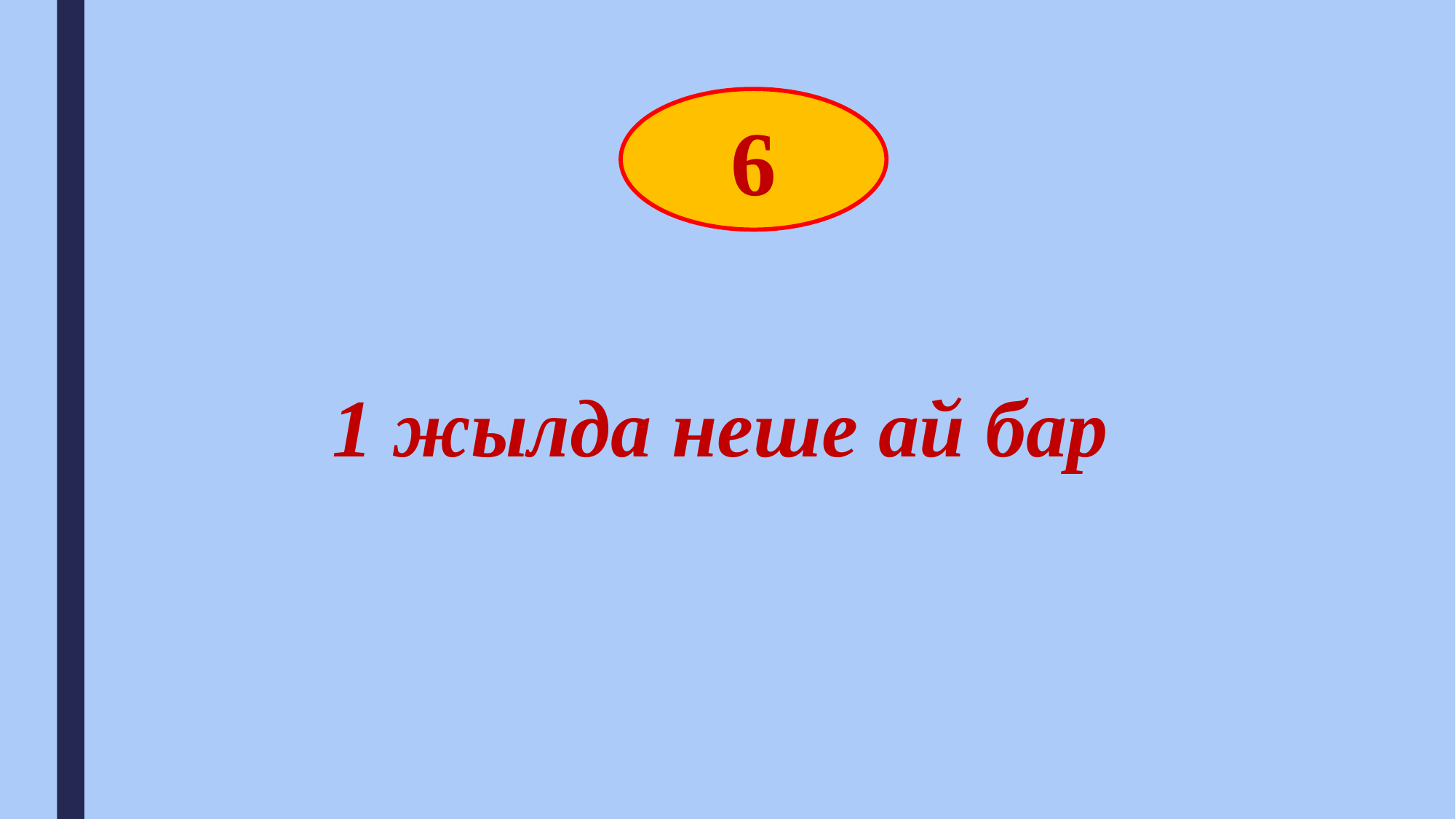

6
# 1 жылда неше ай бар